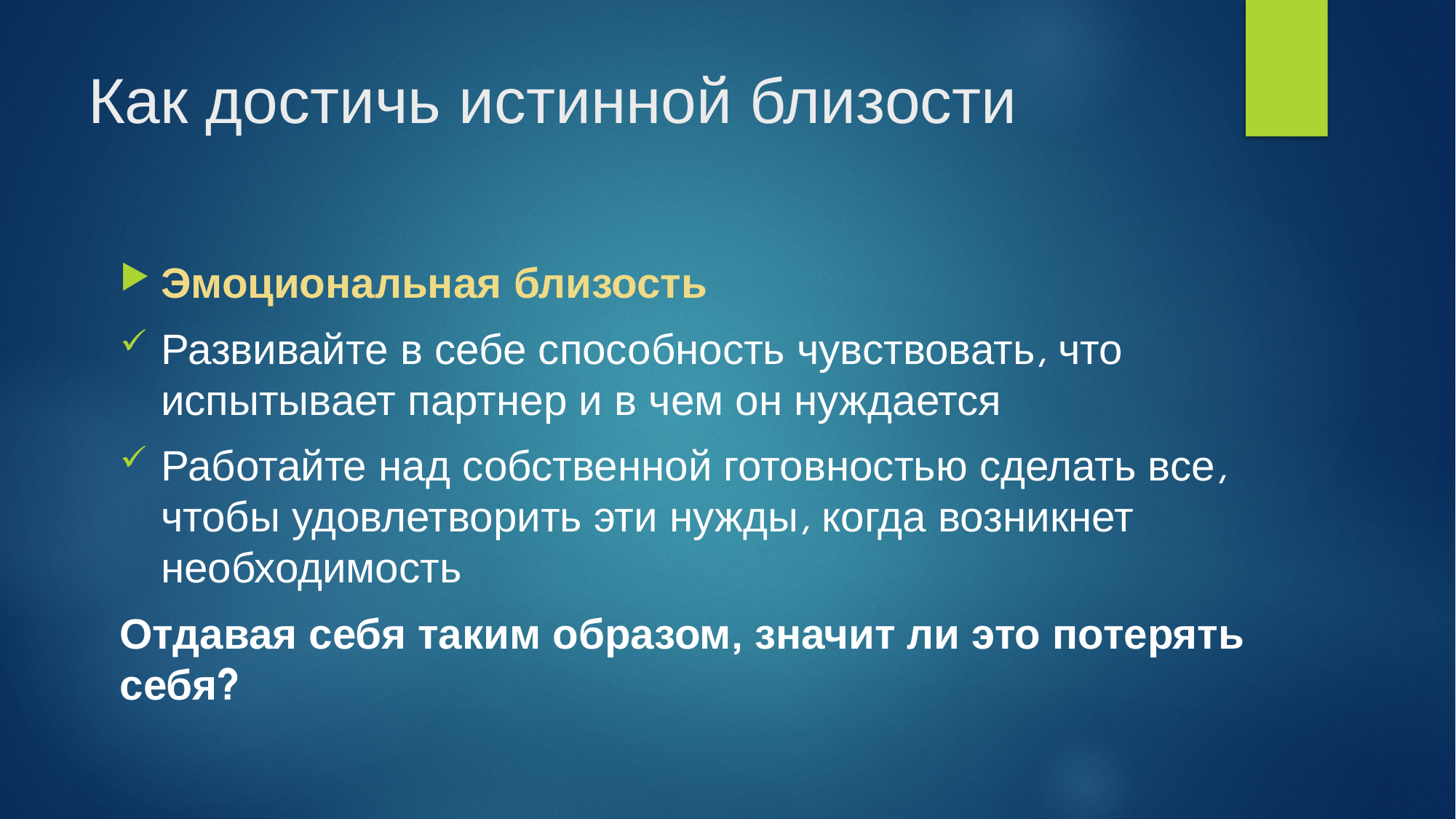

# Как достичь истинной близости
Эмоциональная близость
Развивайте в себе способность чувствовать, что испытывает партнер и в чем он нуждается
Работайте над собственной готовностью сделать все, чтобы удовлетворить эти нужды, когда возникнет необходимость
Отдавая себя таким образом, значит ли это потерять себя?